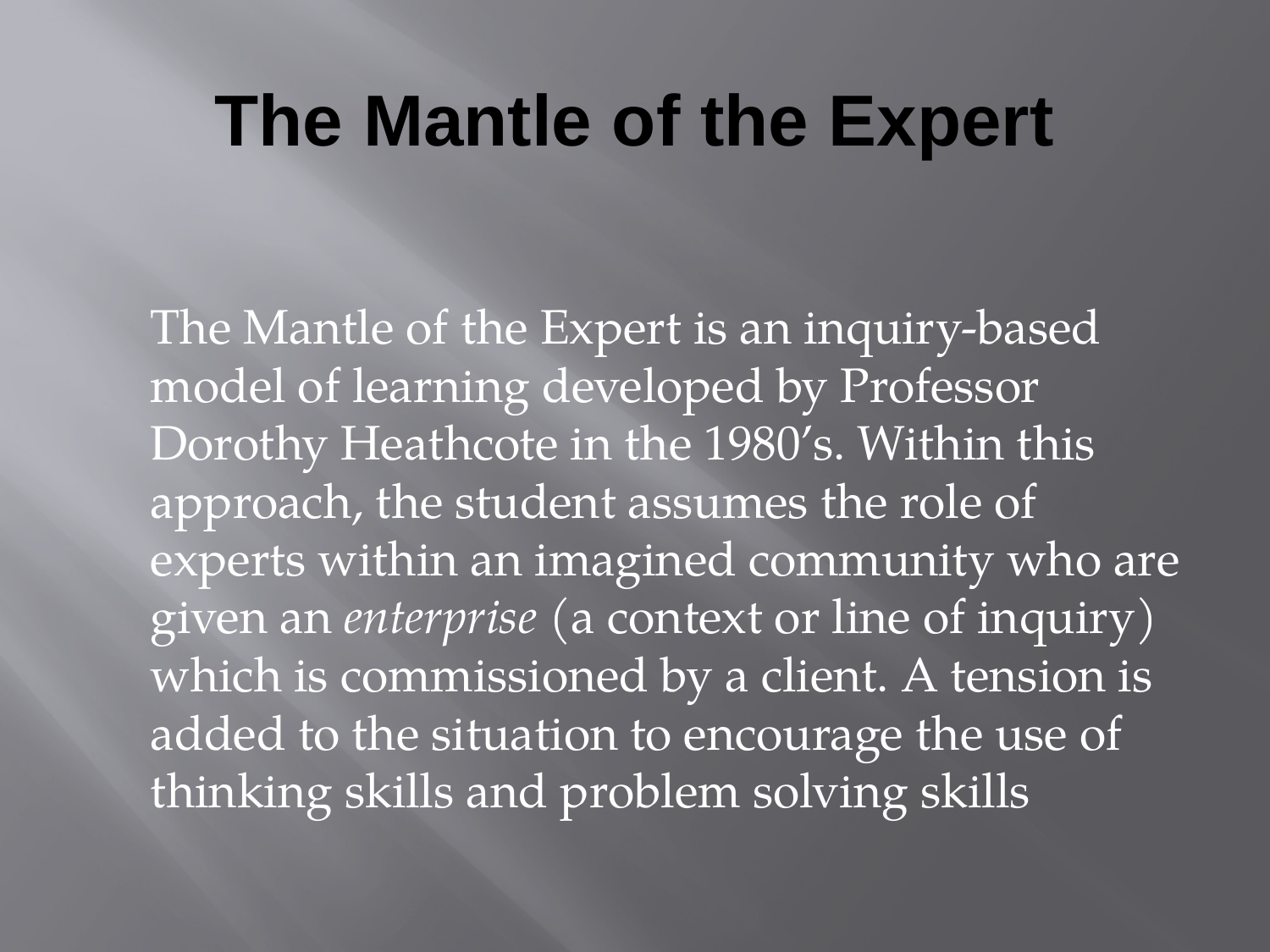

# The Mantle of the Expert

	The Mantle of the Expert is an inquiry-based model of learning developed by Professor Dorothy Heathcote in the 1980’s. Within this approach, the student assumes the role of experts within an imagined community who are given an enterprise (a context or line of inquiry) which is commissioned by a client. A tension is added to the situation to encourage the use of thinking skills and problem solving skills